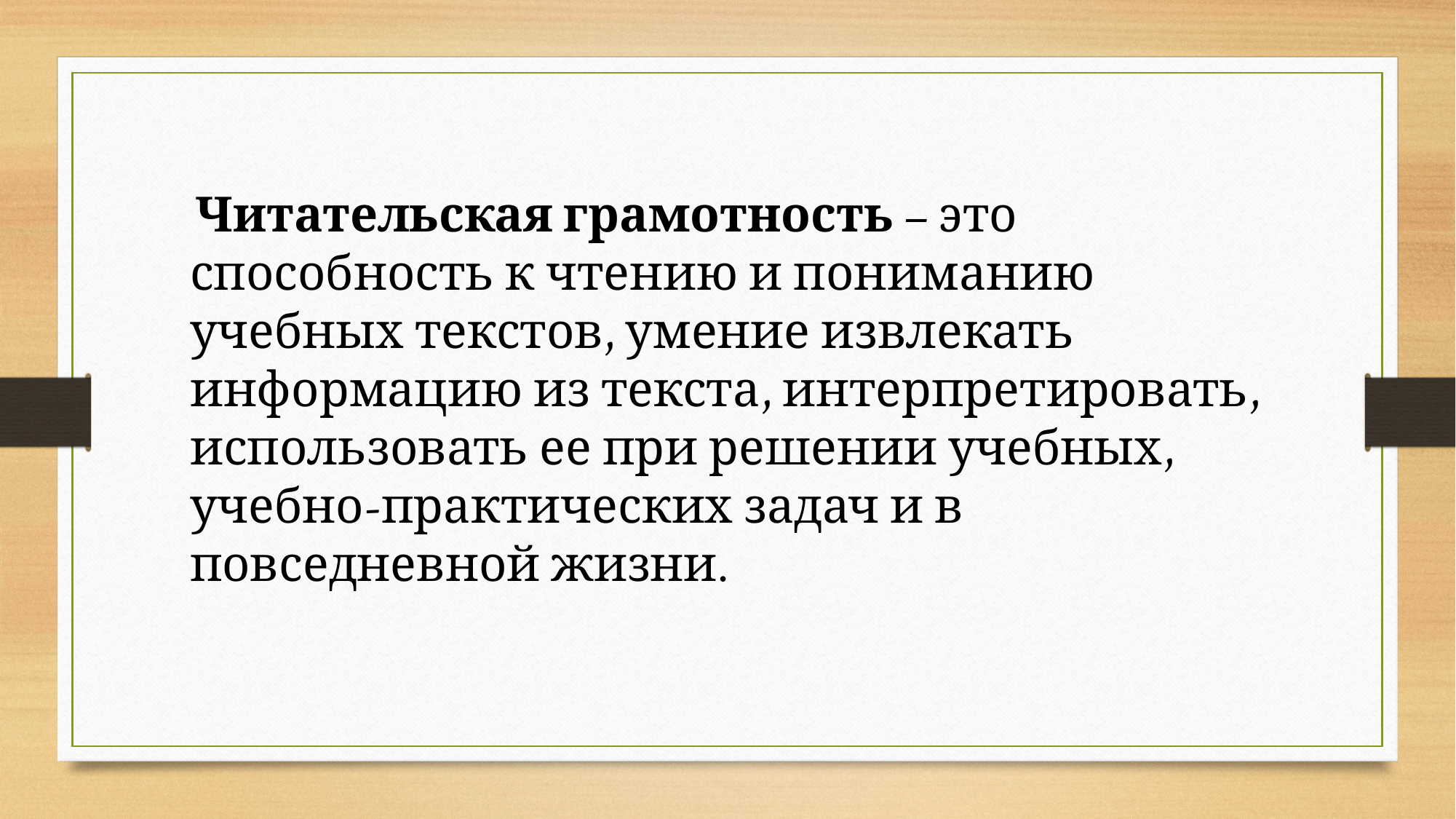

Читательская грамотность – это способность к чтению и пониманию учебных текстов, умение извлекать информацию из текста, интерпретировать, использовать ее при решении учебных, учебно-практических задач и в повседневной жизни.